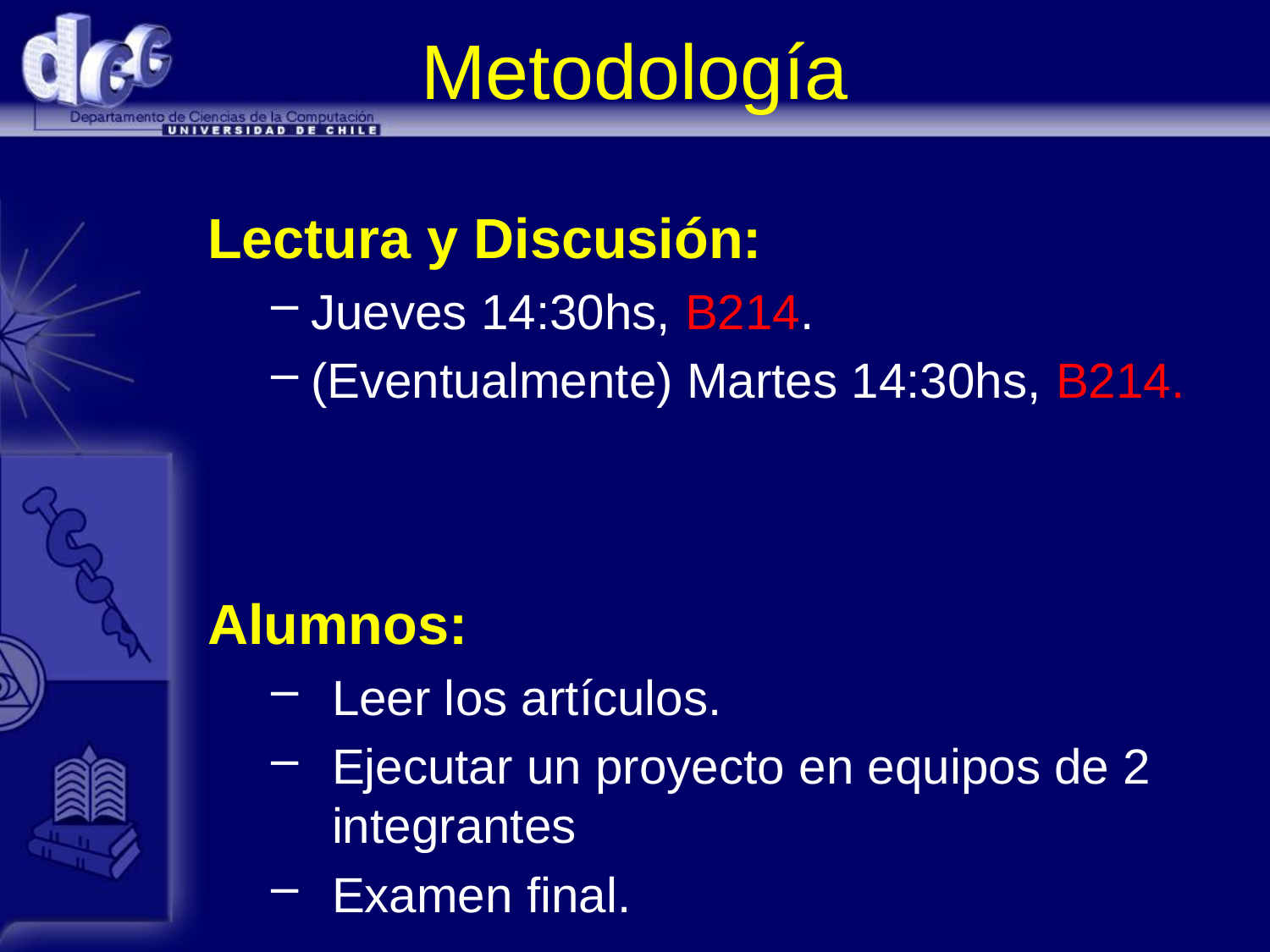

# Metodología
Lectura y Discusión:
Jueves 14:30hs, B214.
(Eventualmente) Martes 14:30hs, B214.

Alumnos:
Leer los artículos.
Ejecutar un proyecto en equipos de 2 integrantes
Examen final.